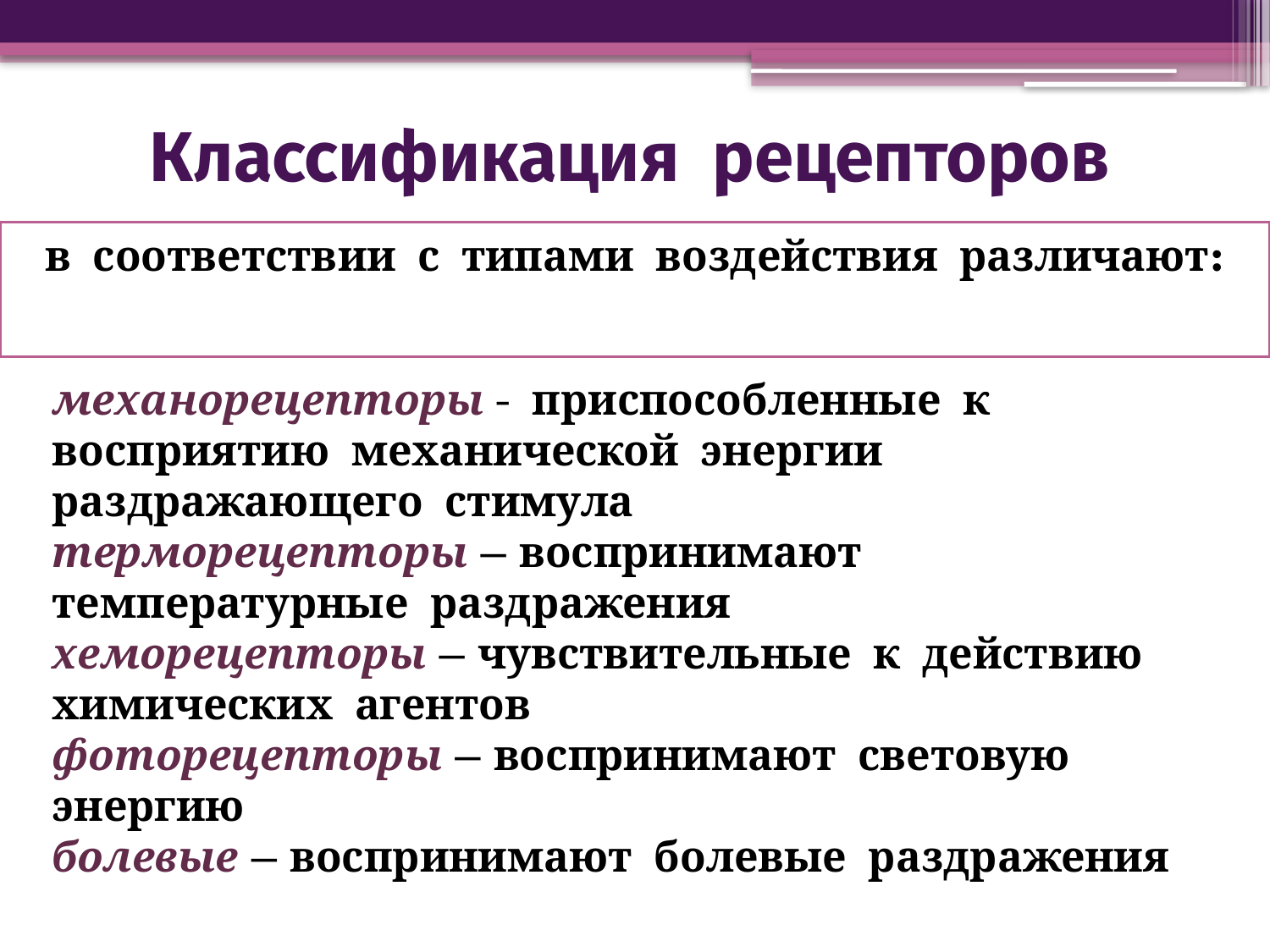

# Классификация  рецепторов
в  соответствии  с  типами  воздействия  различают:
механорецепторы -  приспособленные  к  восприятию  механической  энергии  раздражающего  стимула
терморецепторы – воспринимают  температурные  раздражения
хеморецепторы – чувствительные  к  действию  химических  агентов
фоторецепторы – воспринимают  световую  энергию
болевые – воспринимают  болевые  раздражения